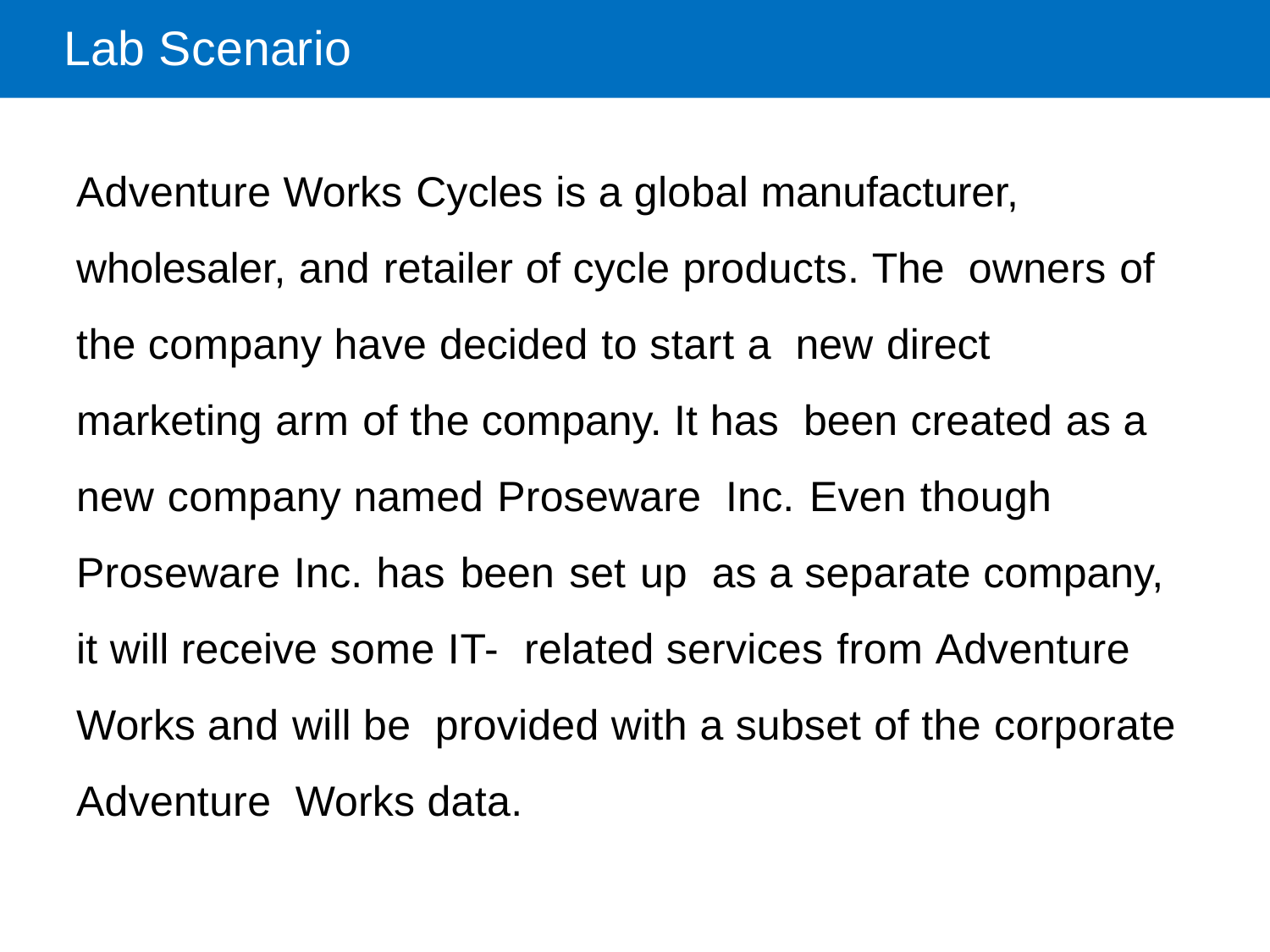

Lab Scenario

Adventure Works Cycles is a global manufacturer,  wholesaler, and retailer of cycle products. The  owners of the company have decided to start a  new direct marketing arm of the company. It has  been created as a new company named Proseware  Inc. Even though Proseware Inc. has been set up  as a separate company, it will receive some IT-  related services from Adventure Works and will be  provided with a subset of the corporate Adventure  Works data.